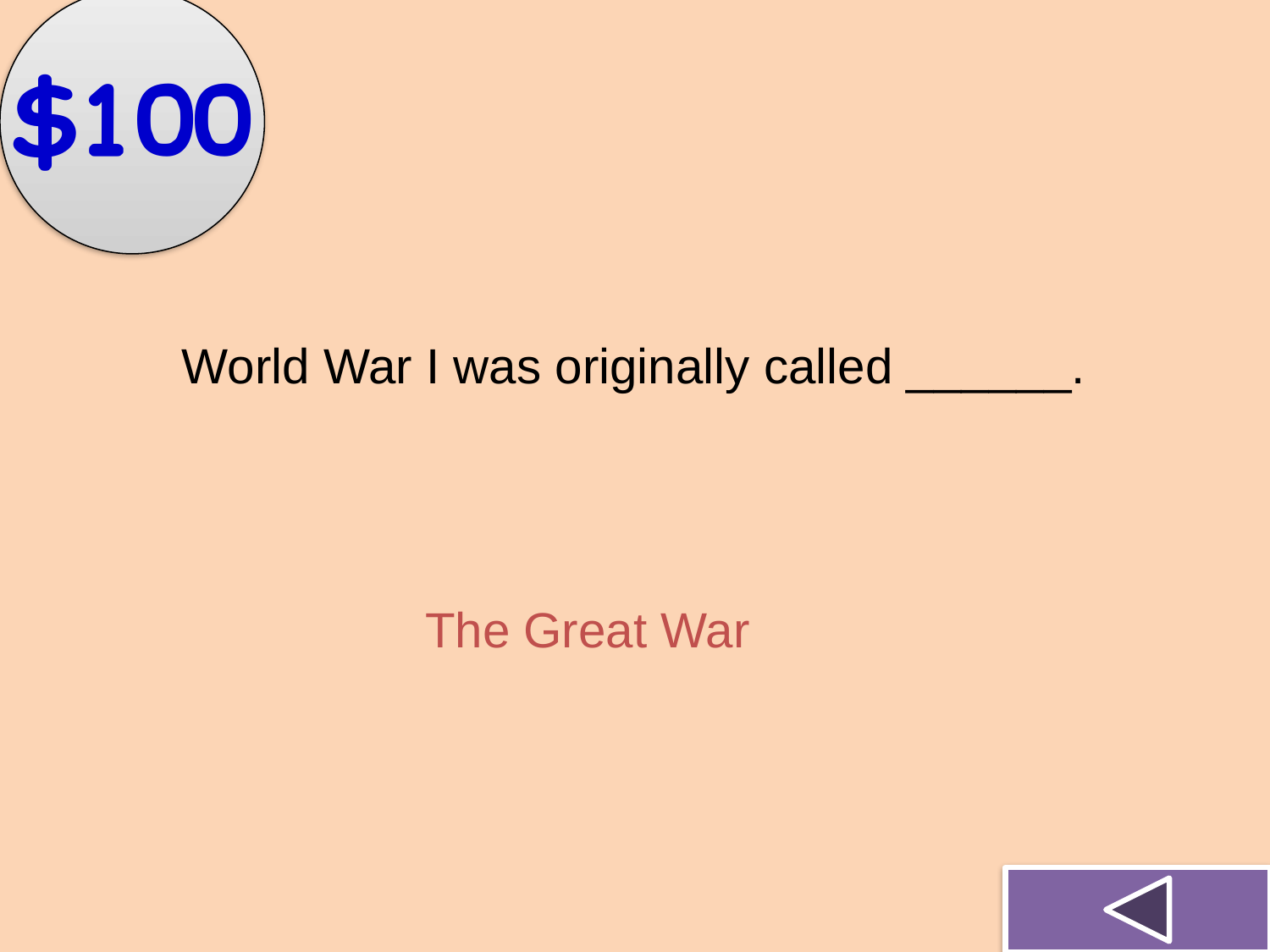

$100
World War I was originally called ______.
The Great War